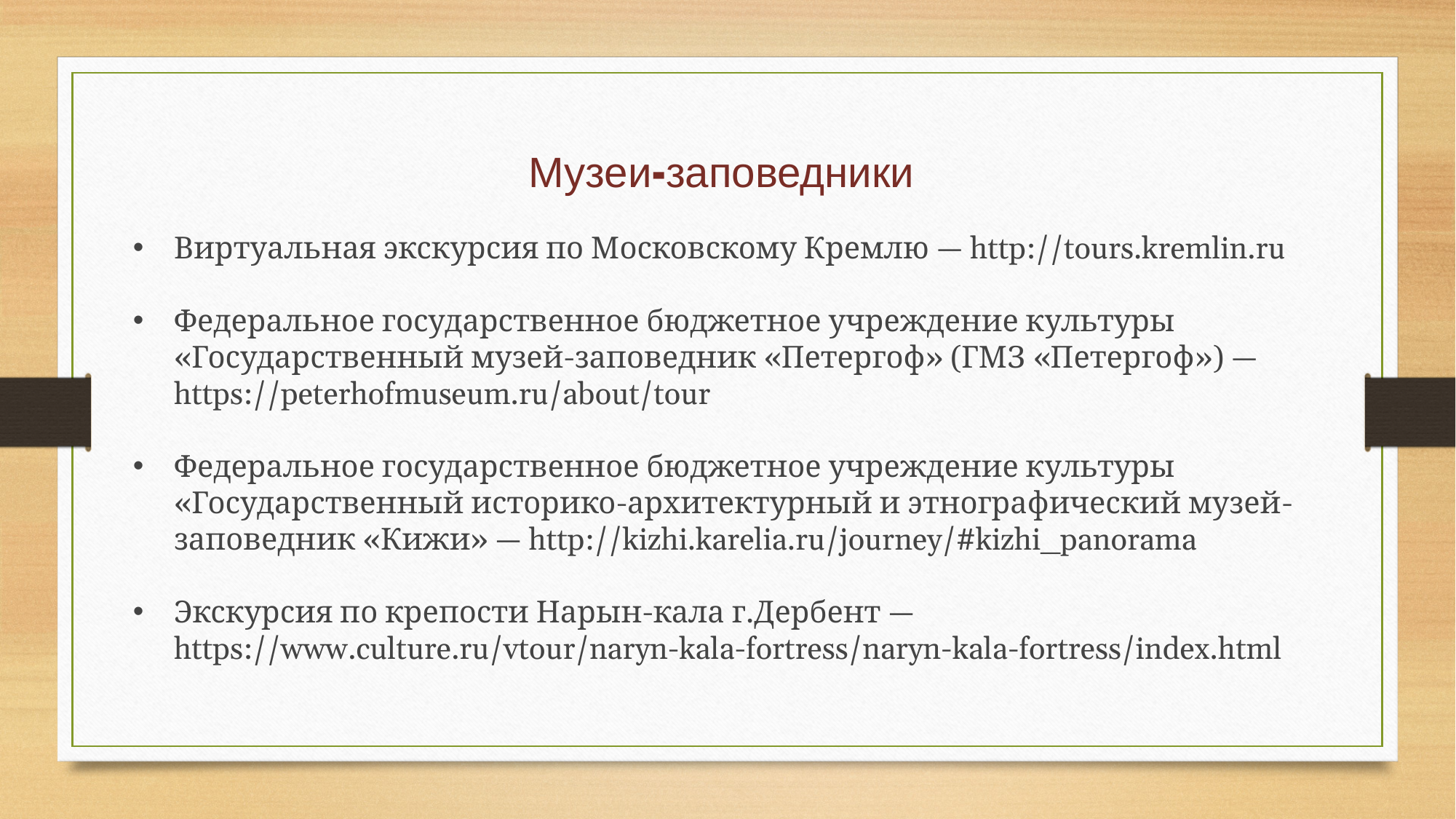

Музеи-заповедники

Виртуальная экскурсия по Московскому Кремлю — http://tours.kremlin.ru

Федеральное государственное бюджетное учреждение культуры «Государственный музей-заповедник «Петергоф» (ГМЗ «Петергоф») — https://peterhofmuseum.ru/about/tour

Федеральное государственное бюджетное учреждение культуры «Государственный историко-архитектурный и этнографический музей-заповедник «Кижи» — http://kizhi.karelia.ru/journey/#kizhi_panorama

Экскурсия по крепости Нарын-кала г.Дербент — https://www.culture.ru/vtour/naryn-kala-fortress/naryn-kala-fortress/index.html